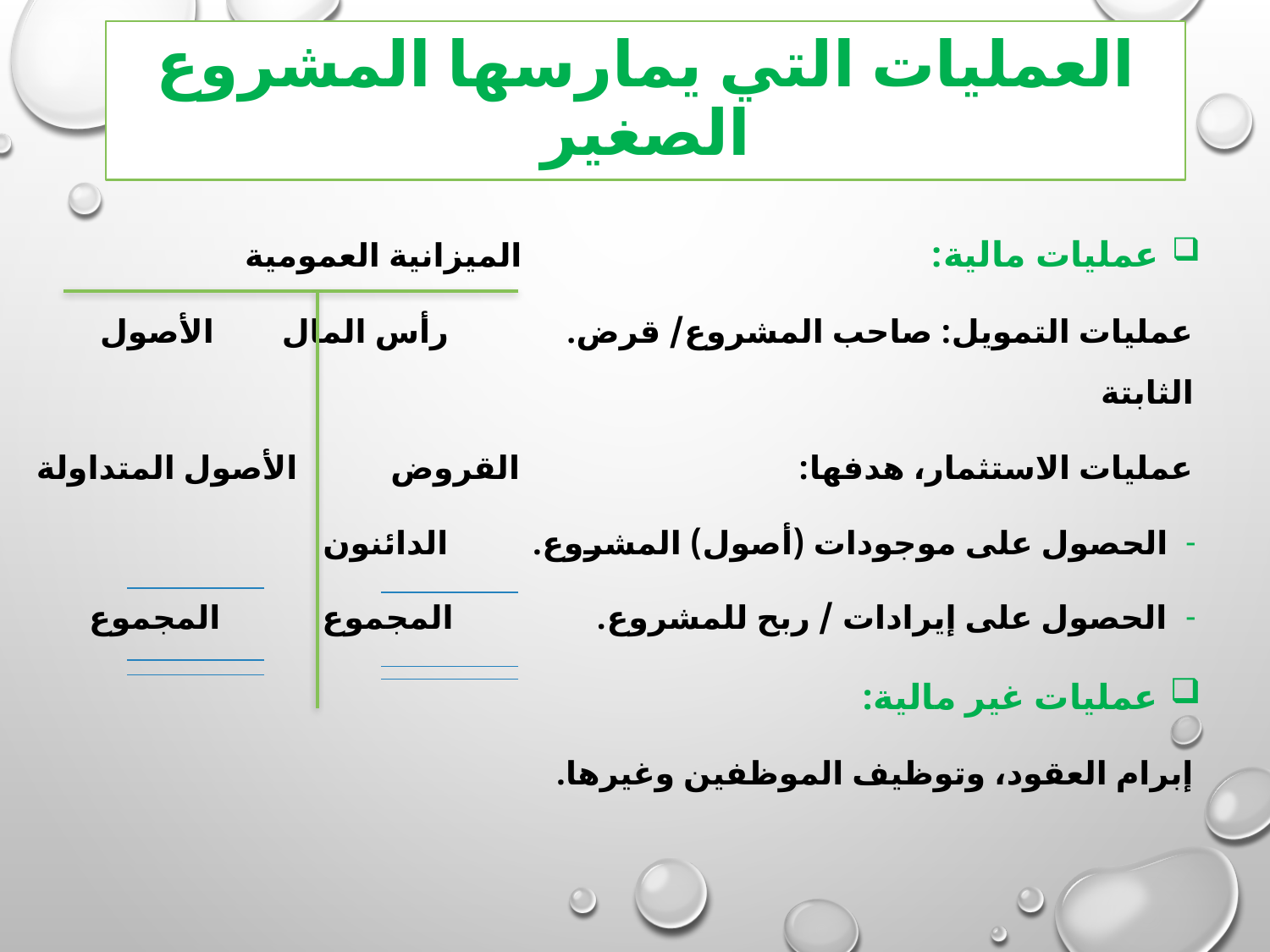

# العمليات التي يمارسها المشروع الصغير
 عمليات مالية:                                             الميزانية العمومية
عمليات التمويل: صاحب المشروع/ قرض.              رأس المال        الأصول الثابتة
عمليات الاستثمار، هدفها:                                 القروض           الأصول المتداولة
الحصول على موجودات (أصول) المشروع.          الدائنون
الحصول على إيرادات / ربح للمشروع.                 المجموع            المجموع
 عمليات غير مالية:
إبرام العقود، وتوظيف الموظفين وغيرها.